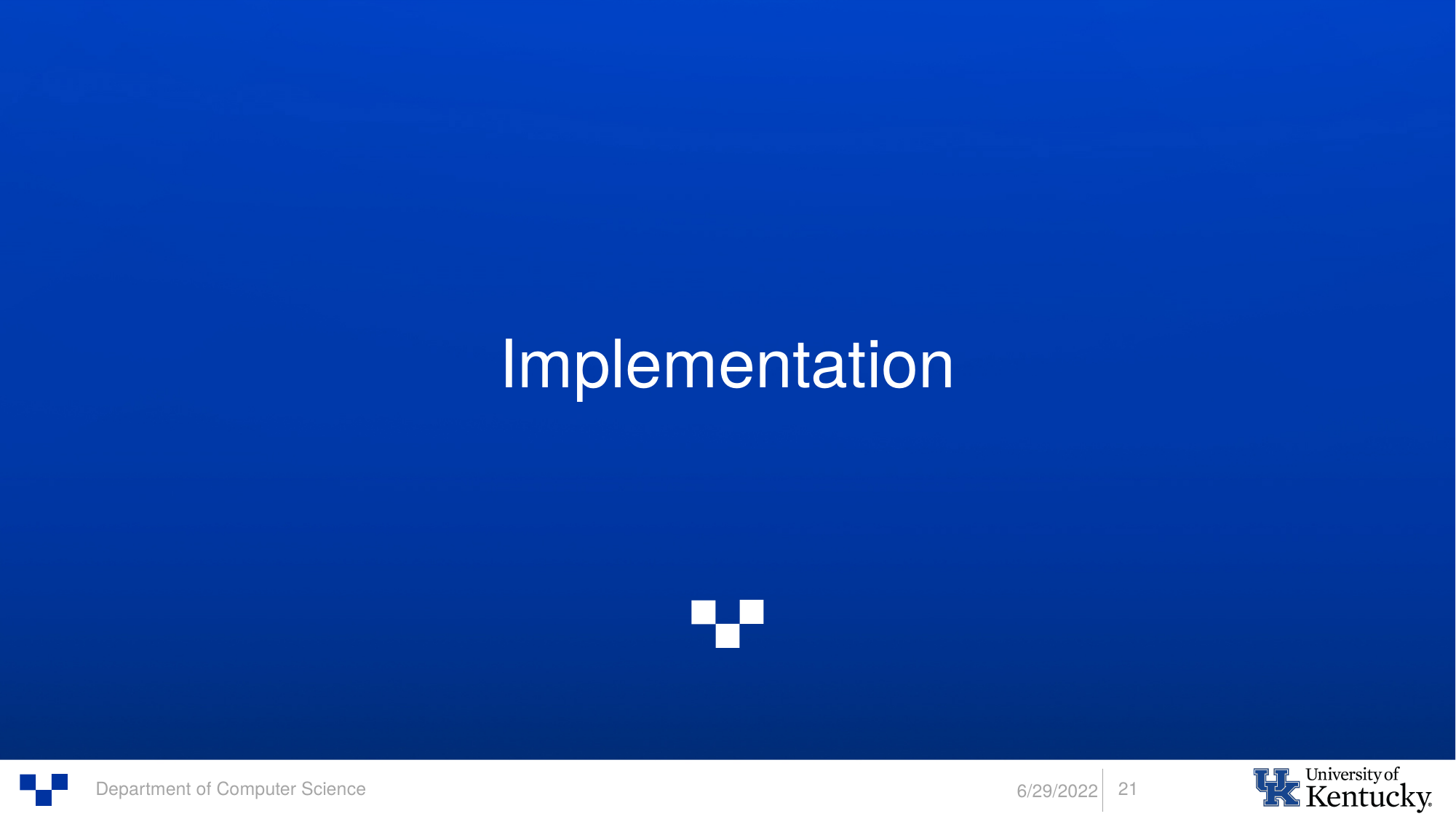

# Implementation
6/29/2022
21
Department of Computer Science